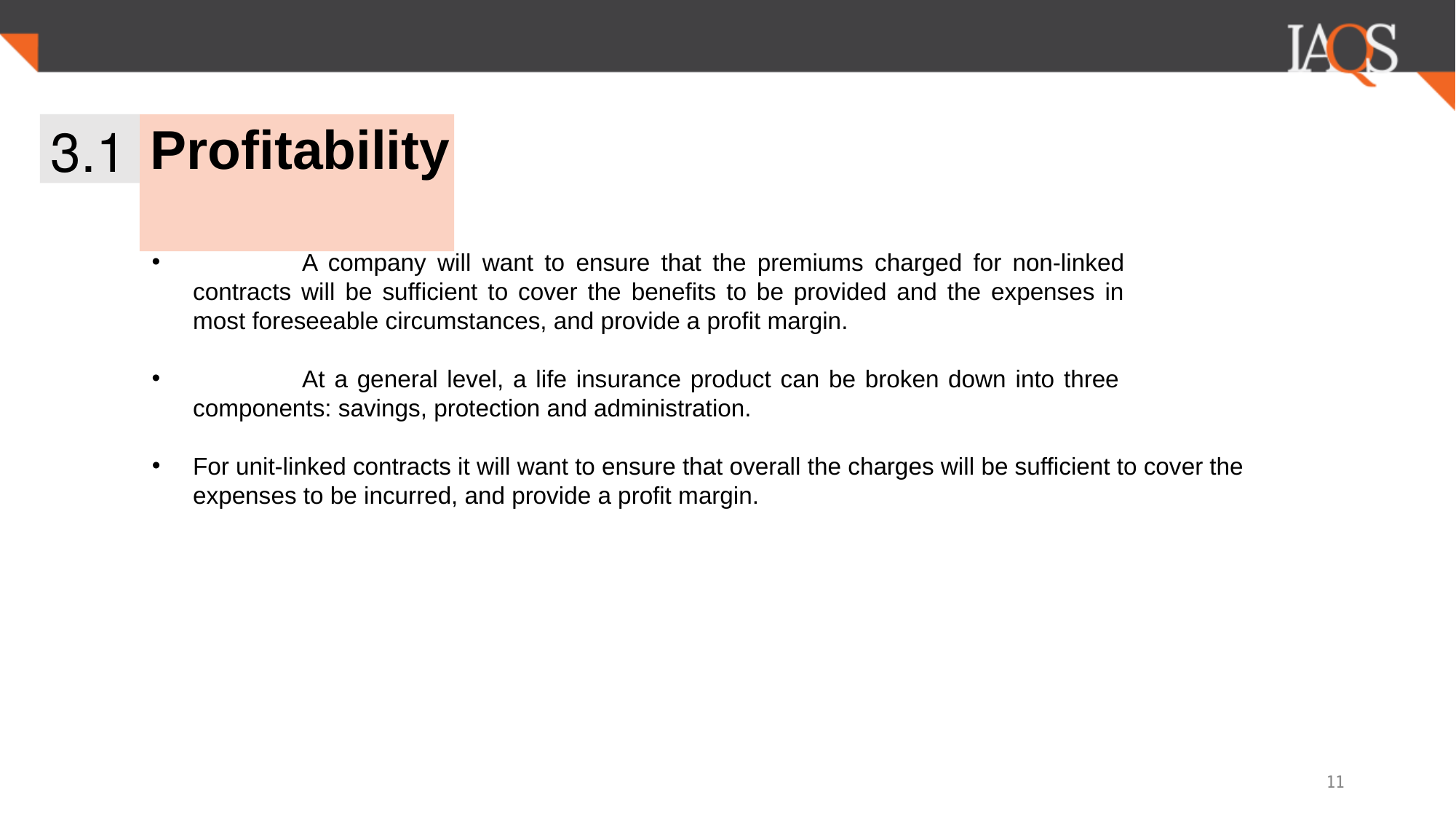

3.1
# Profitability
	A company will want to ensure that the premiums charged for non-linked contracts will be sufficient to cover the benefits to be provided and the expenses in most foreseeable circumstances, and provide a profit margin.
	At a general level, a life insurance product can be broken down into three components: savings, protection and administration.
For unit-linked contracts it will want to ensure that overall the charges will be sufficient to cover the
expenses to be incurred, and provide a profit margin.
11